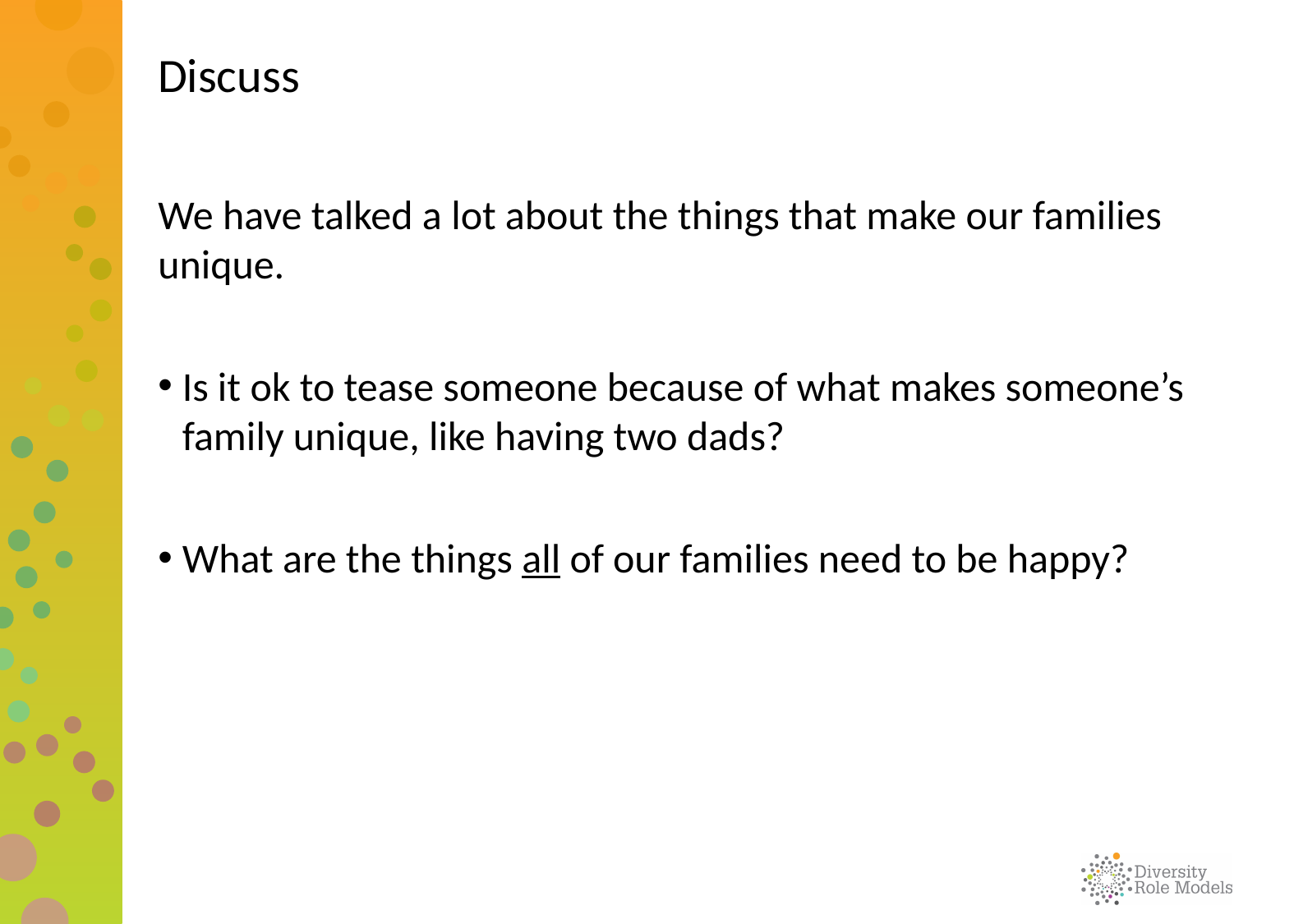

# Discuss
We have talked a lot about the things that make our families unique.

Is it ok to tease someone because of what makes someone’s family unique, like having two dads?

What are the things all of our families need to be happy?